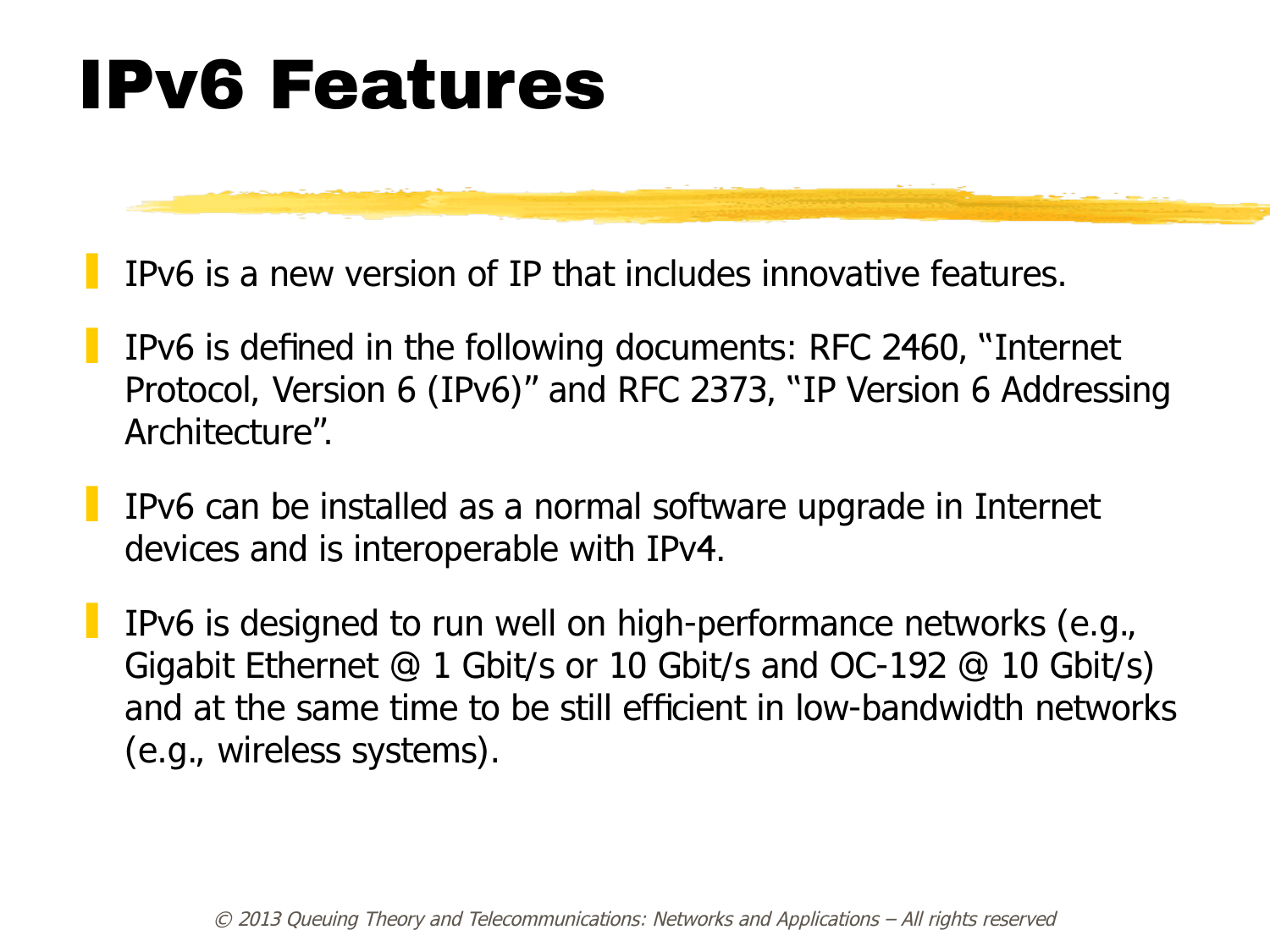

# IPv6 Features
IPv6 is a new version of IP that includes innovative features.

IPv6 is defined in the following documents: RFC 2460, “Internet Protocol, Version 6 (IPv6)” and RFC 2373, “IP Version 6 Addressing Architecture”.

IPv6 can be installed as a normal software upgrade in Internet devices and is interoperable with IPv4.

IPv6 is designed to run well on high-performance networks (e.g., Gigabit Ethernet @ 1 Gbit/s or 10 Gbit/s and OC-192 @ 10 Gbit/s) and at the same time to be still efficient in low-bandwidth networks (e.g., wireless systems).
© 2013 Queuing Theory and Telecommunications: Networks and Applications – All rights reserved